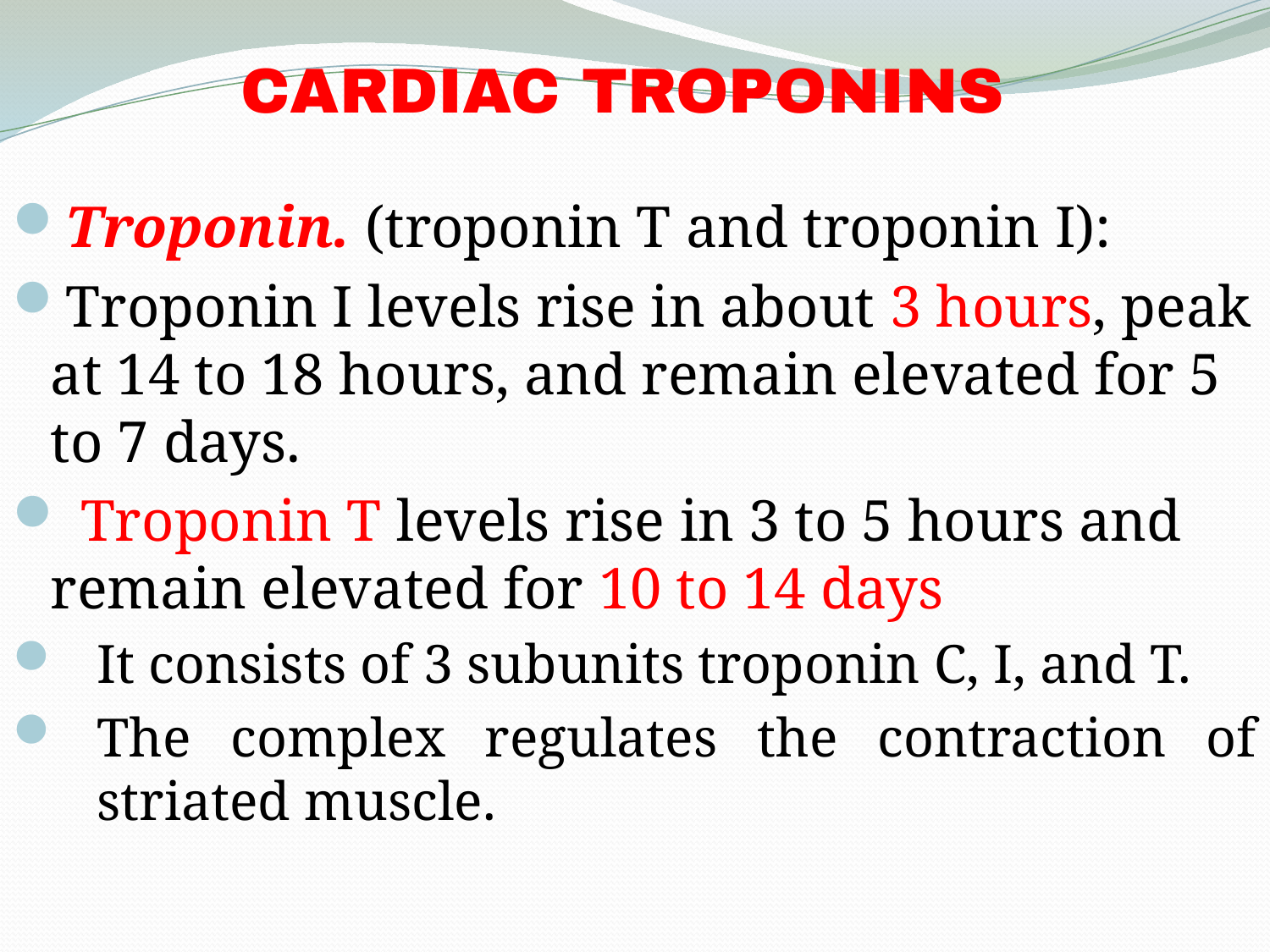

# CARDIAC TROPONINS

Troponin. (troponin T and troponin I):
Troponin I levels rise in about 3 hours, peak at 14 to 18 hours, and remain elevated for 5 to 7 days.
 Troponin T levels rise in 3 to 5 hours and remain elevated for 10 to 14 days
It consists of 3 subunits troponin C, I, and T.
The complex regulates the contraction of striated muscle.